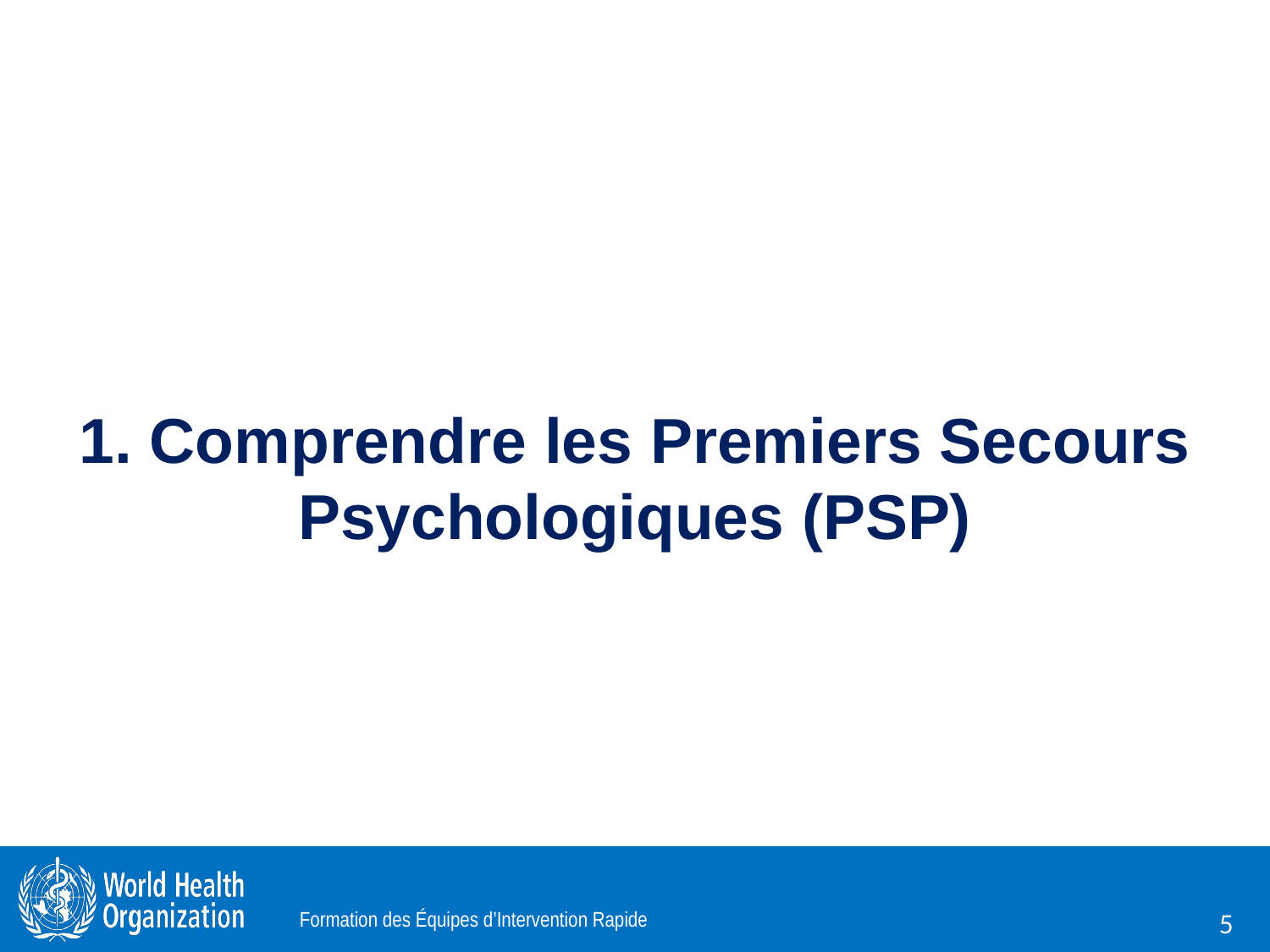

# 1. Comprendre les Premiers Secours Psychologiques (PSP)